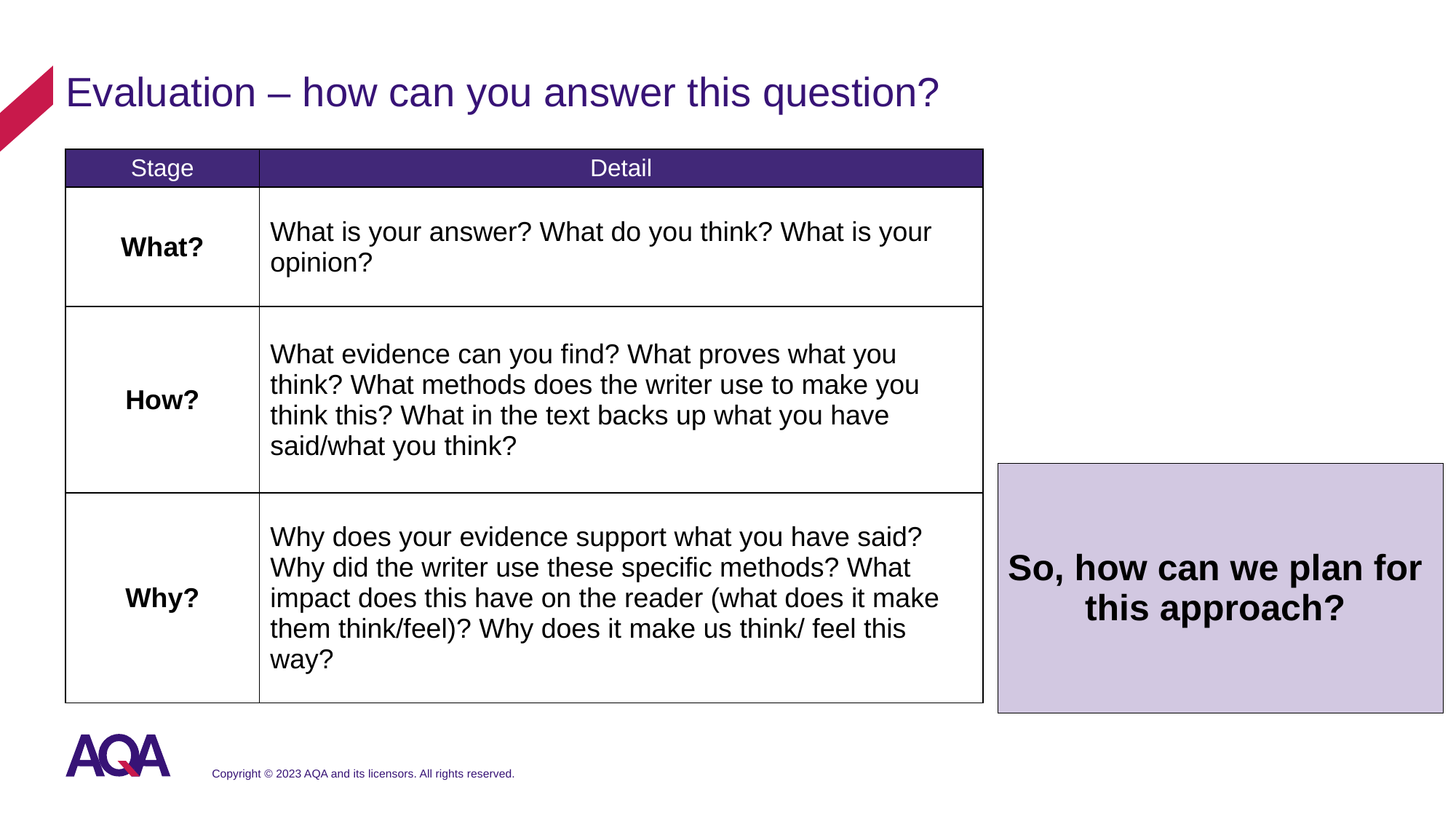

# Evaluation – how can you answer this question?
| Stage | Detail |
| --- | --- |
| What? | What is your answer? What do you think? What is your opinion? |
| How? | What evidence can you find? What proves what you think? What methods does the writer use to make you think this? What in the text backs up what you have said/what you think? |
| Why? | Why does your evidence support what you have said? Why did the writer use these specific methods? What impact does this have on the reader (what does it make them think/feel)? Why does it make us think/ feel this way? |
So, how can we plan for this approach?
Copyright © 2023 AQA and its licensors. All rights reserved.